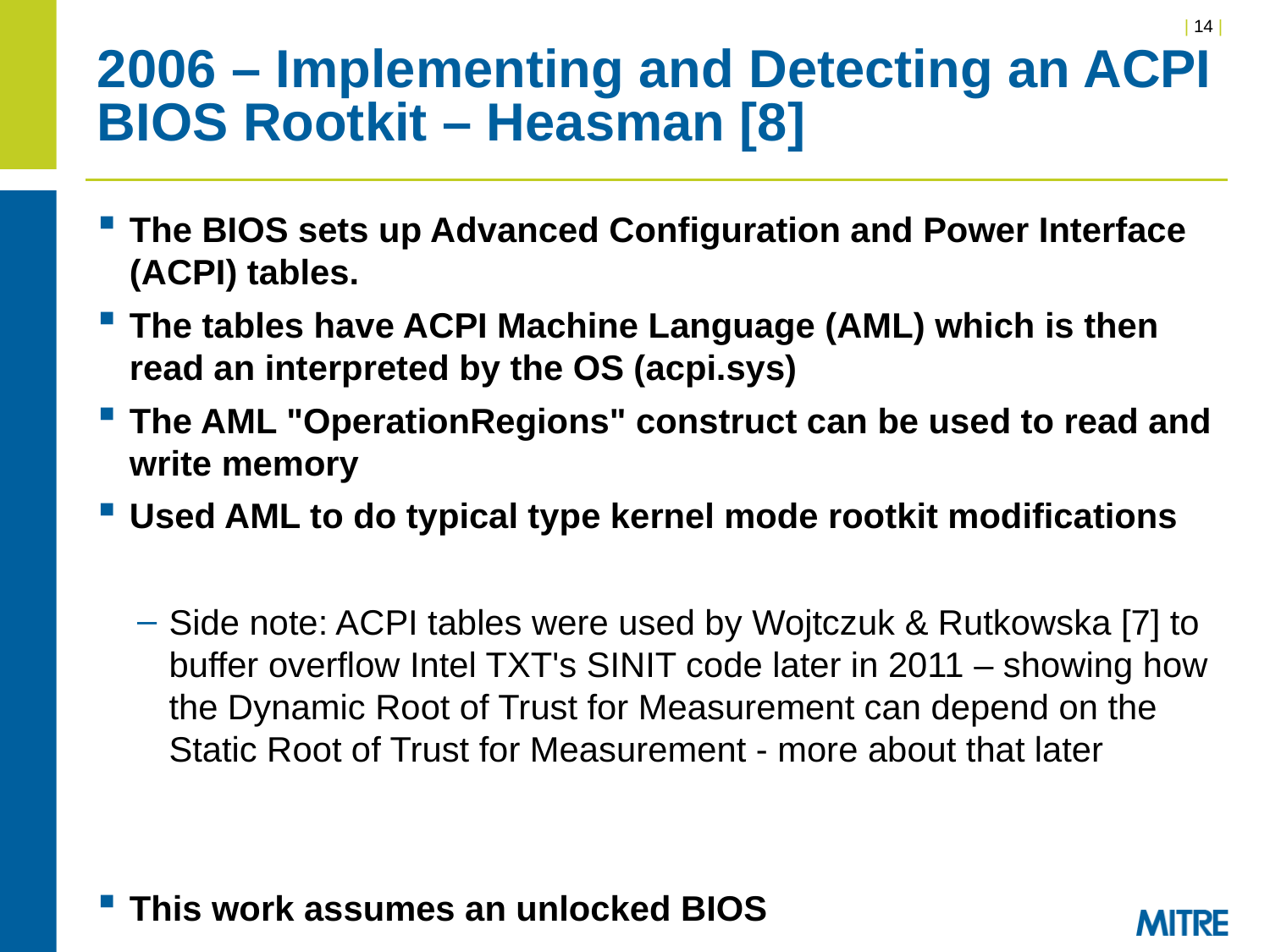

# 2006 – Implementing and Detecting an ACPI BIOS Rootkit – Heasman [8]
The BIOS sets up Advanced Configuration and Power Interface (ACPI) tables.
The tables have ACPI Machine Language (AML) which is then read an interpreted by the OS (acpi.sys)
The AML "OperationRegions" construct can be used to read and write memory
Used AML to do typical type kernel mode rootkit modifications

Side note: ACPI tables were used by Wojtczuk & Rutkowska [7] to buffer overflow Intel TXT's SINIT code later in 2011 – showing how the Dynamic Root of Trust for Measurement can depend on the Static Root of Trust for Measurement - more about that later

This work assumes an unlocked BIOS